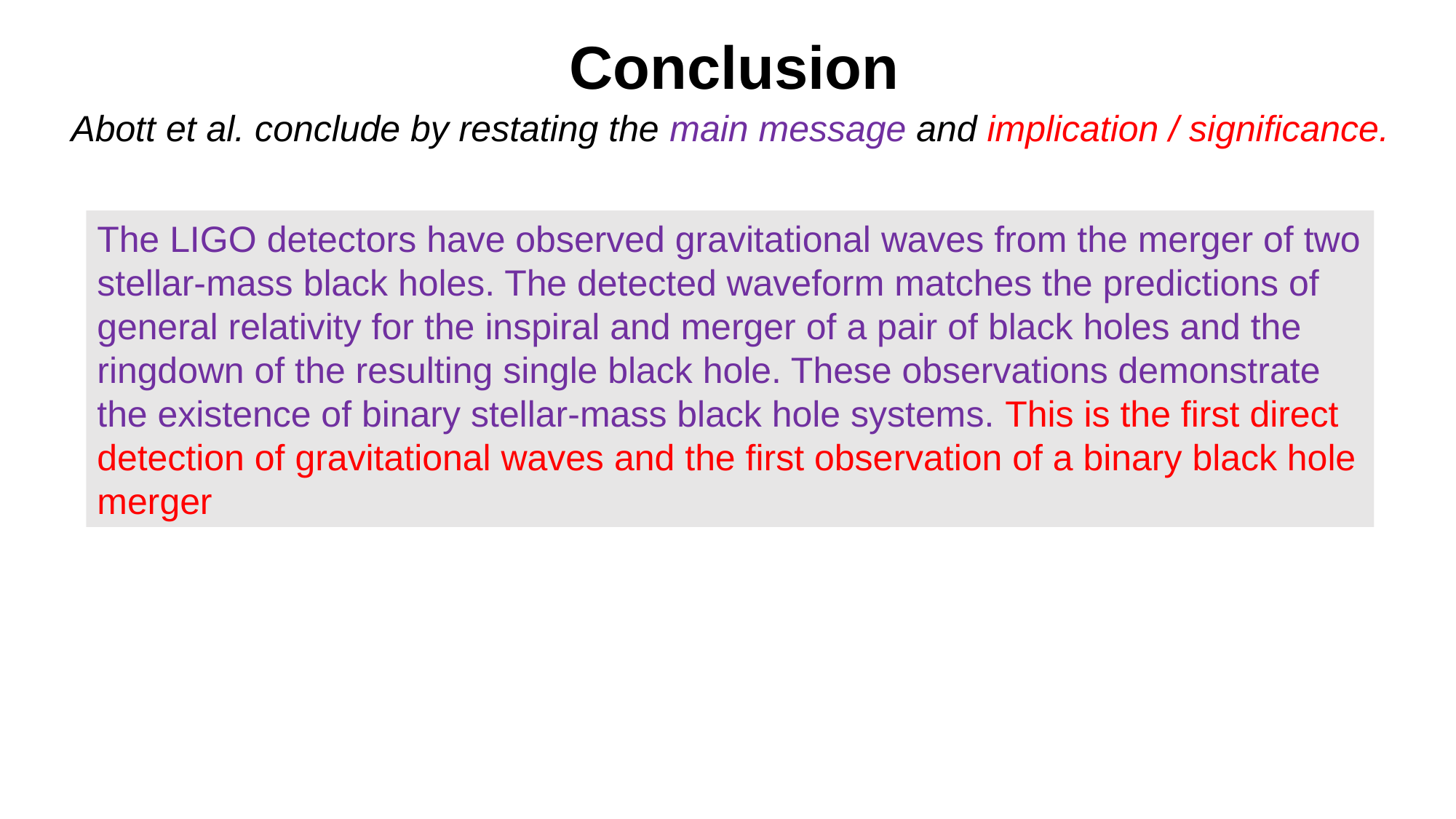

Conclusion
Abott et al. conclude by restating the main message and implication / significance.
The LIGO detectors have observed gravitational waves from the merger of two stellar-mass black holes. The detected waveform matches the predictions of general relativity for the inspiral and merger of a pair of black holes and the ringdown of the resulting single black hole. These observations demonstrate the existence of binary stellar-mass black hole systems. This is the first direct detection of gravitational waves and the first observation of a binary black hole merger
The LIGO detectors have observed gravitational waves from the merger of two stellar-mass black holes. The detected waveform matches the predictions of general relativity for the inspiral and merger of a pair of black holes and the ringdown of the resulting single black hole. These observations demonstrate the existence of binary stellar-mass black hole systems. This is the first direct detection of gravitational waves and the first observation of a binary black hole merger